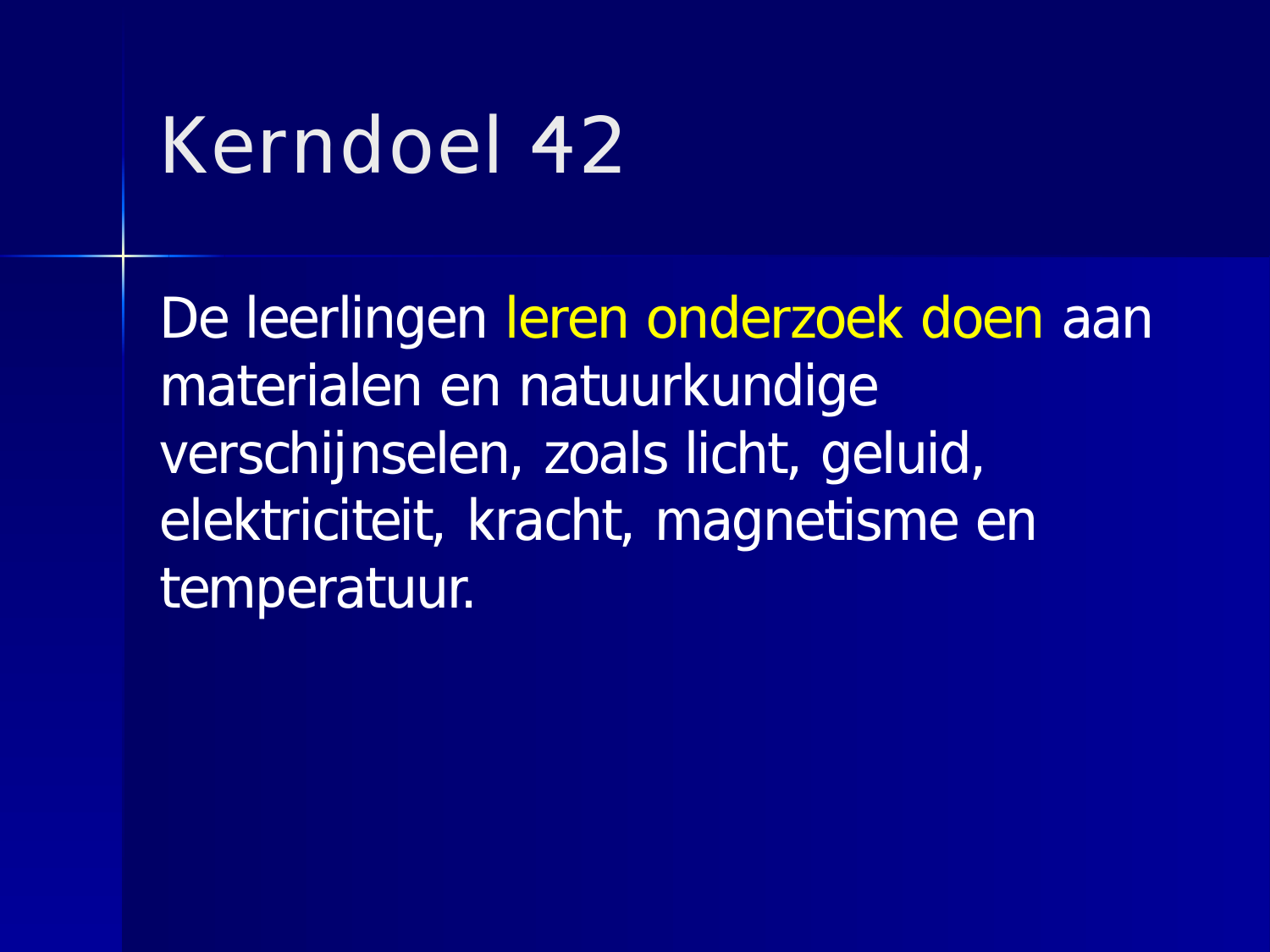

# Kerndoel 42
De leerlingen leren onderzoek doen aan materialen en natuurkundige verschijnselen, zoals licht, geluid, elektriciteit, kracht, magnetisme en temperatuur.